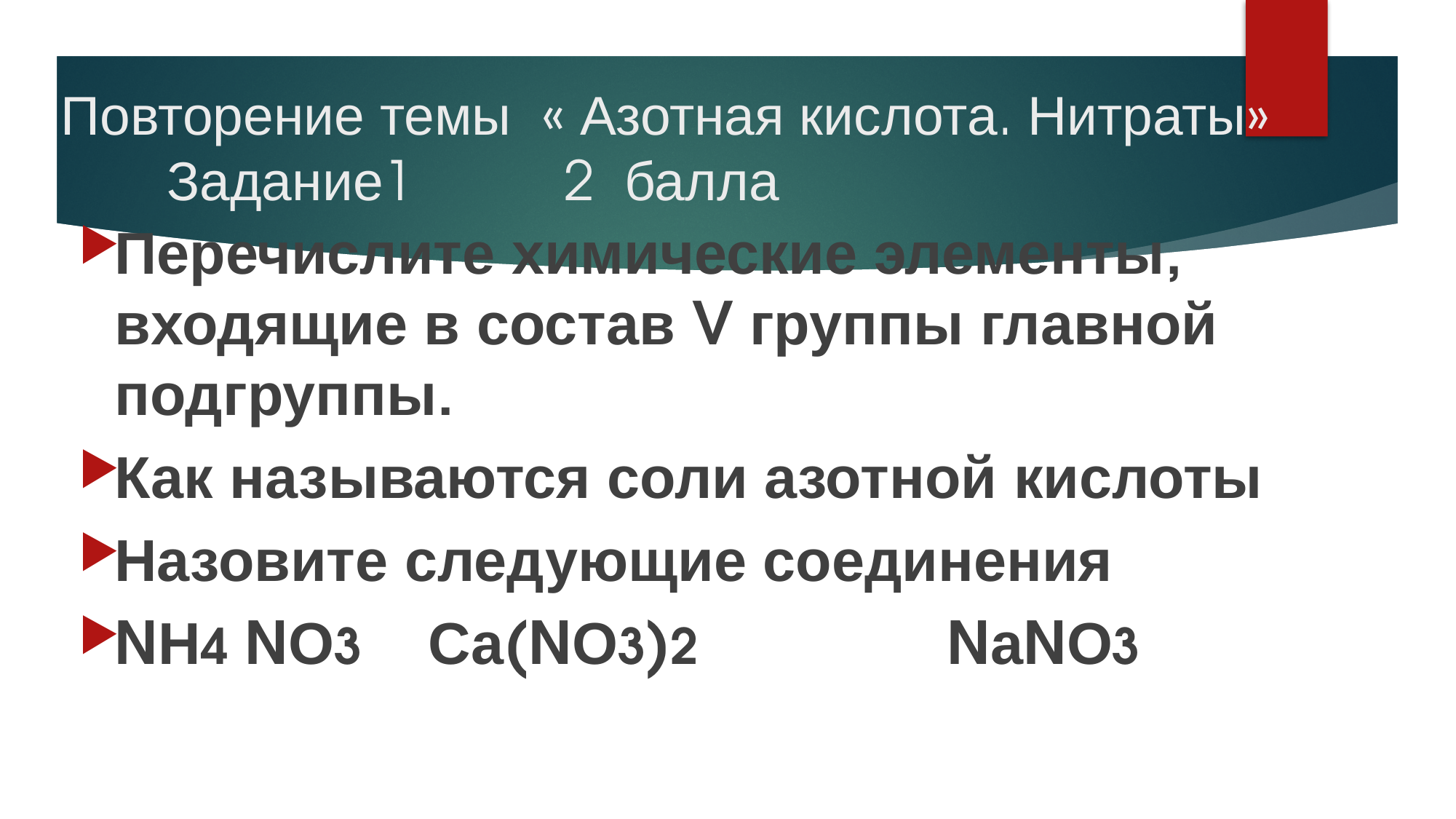

# Повторение темы  « Азотная кислота. Нитраты»              Задание1          2  балла
Перечислите химические элементы, входящие в состав V группы главной подгруппы.
Как называются соли азотной кислоты
Назовите следующие соединения
NН4 NО3    Са(NО3)2               NаNО3